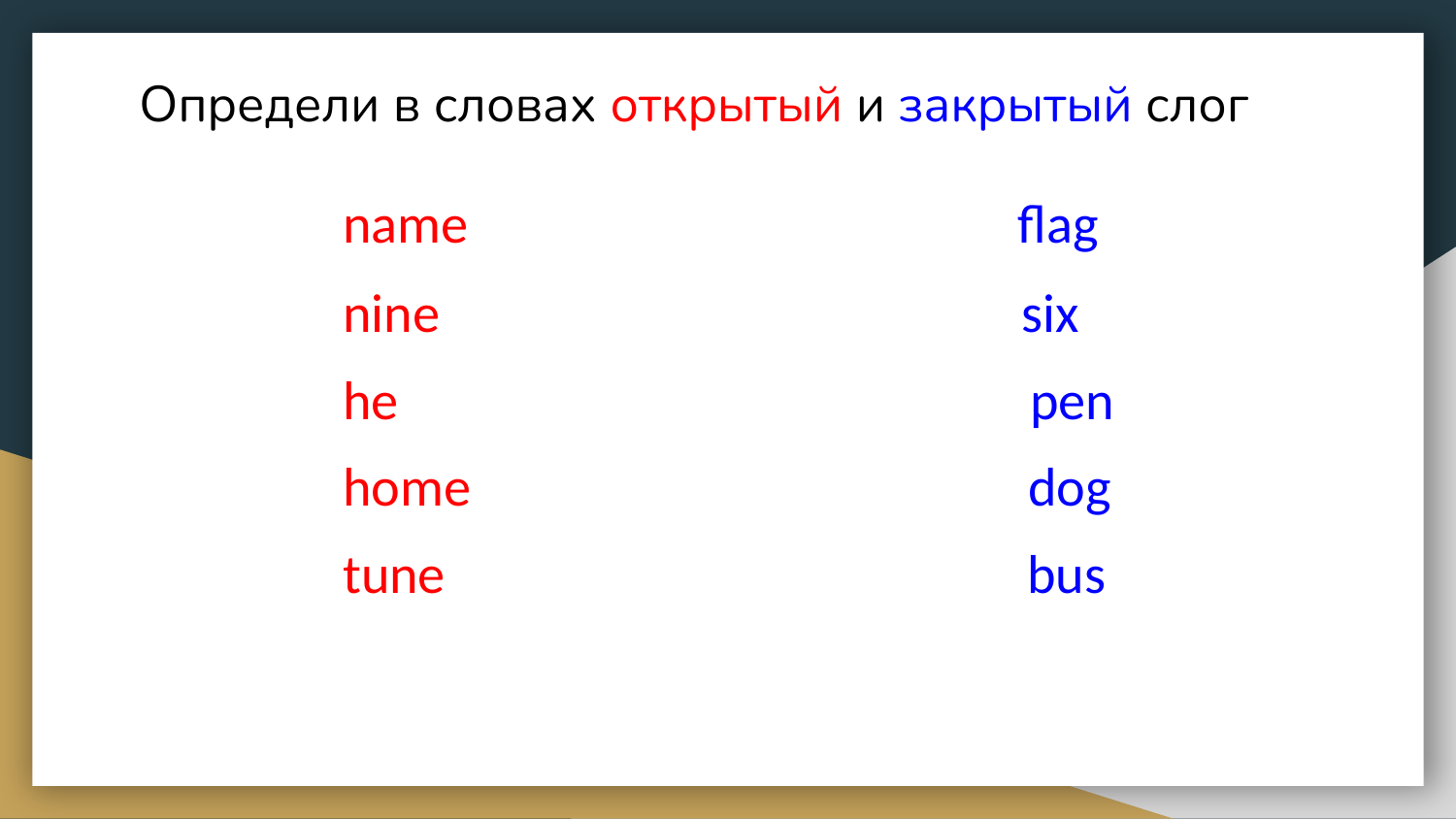

# Определи в словах открытый и закрытый слог
                name                                       flag
                nine                                               six
                he                                                   pen
                home                                             dog
                tune                                               bus